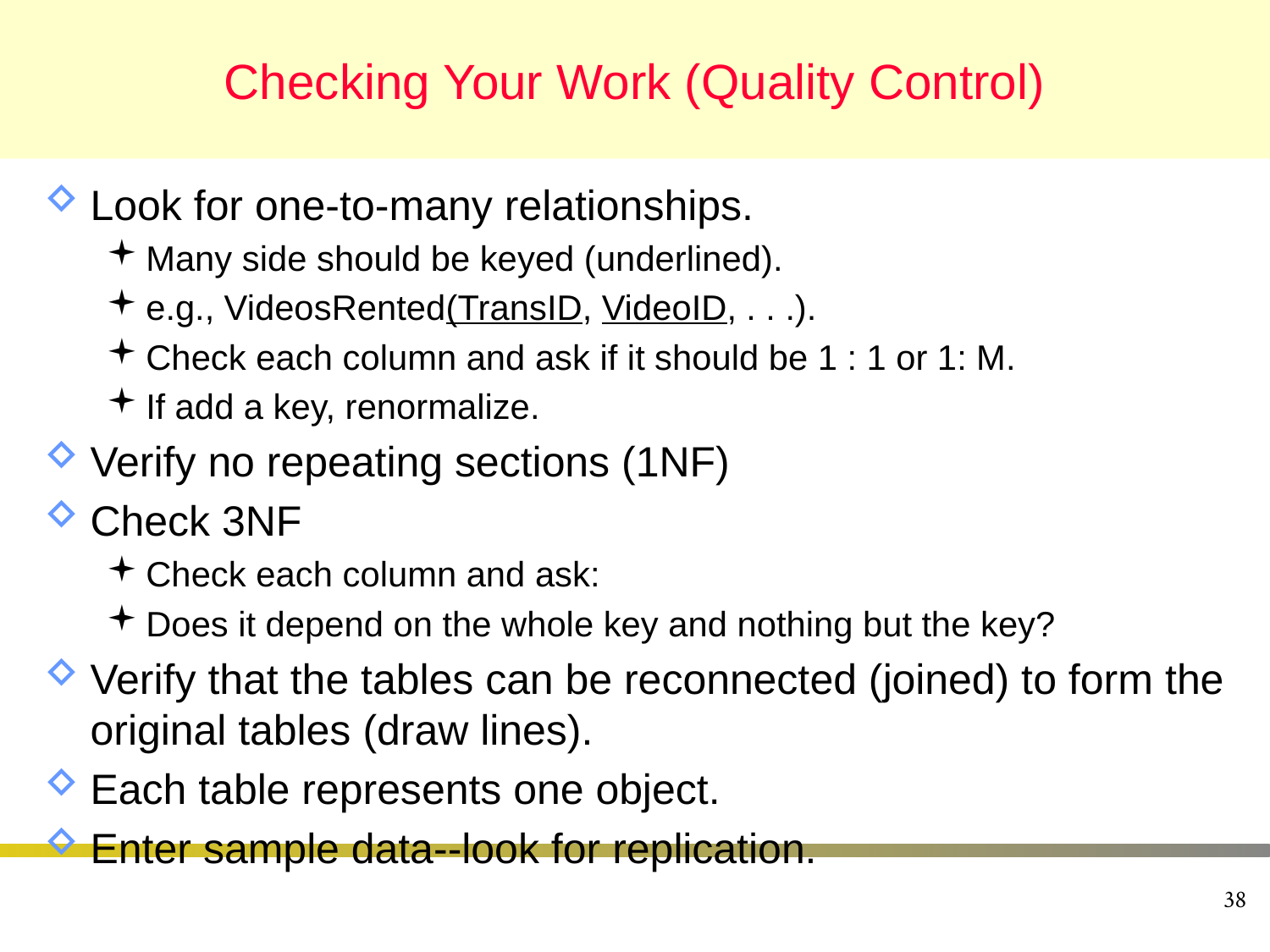

# Checking Your Work (Quality Control)
Look for one-to-many relationships.
Many side should be keyed (underlined).
e.g., VideosRented(TransID, VideoID, . . .).
Check each column and ask if it should be 1 : 1 or 1: M.
If add a key, renormalize.
Verify no repeating sections (1NF)
Check 3NF
Check each column and ask:
Does it depend on the whole key and nothing but the key?
Verify that the tables can be reconnected (joined) to form the original tables (draw lines).
Each table represents one object.
Enter sample data--look for replication.
38